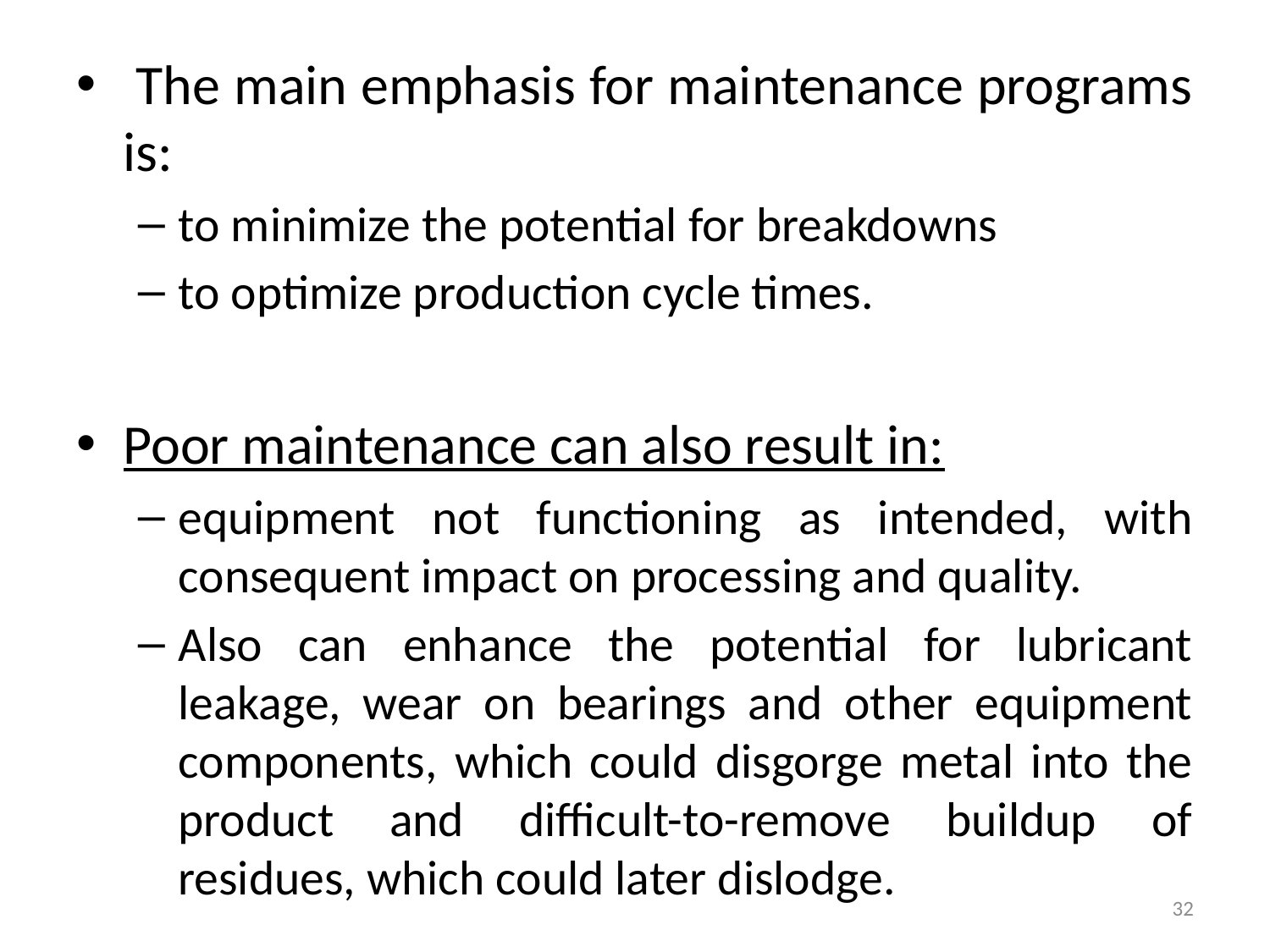

The main emphasis for maintenance programs is:
to minimize the potential for breakdowns
to optimize production cycle times.

Poor maintenance can also result in:
equipment not functioning as intended, with consequent impact on processing and quality.
Also can enhance the potential for lubricant leakage, wear on bearings and other equipment components, which could disgorge metal into the product and difficult-to-remove buildup of residues, which could later dislodge.

32